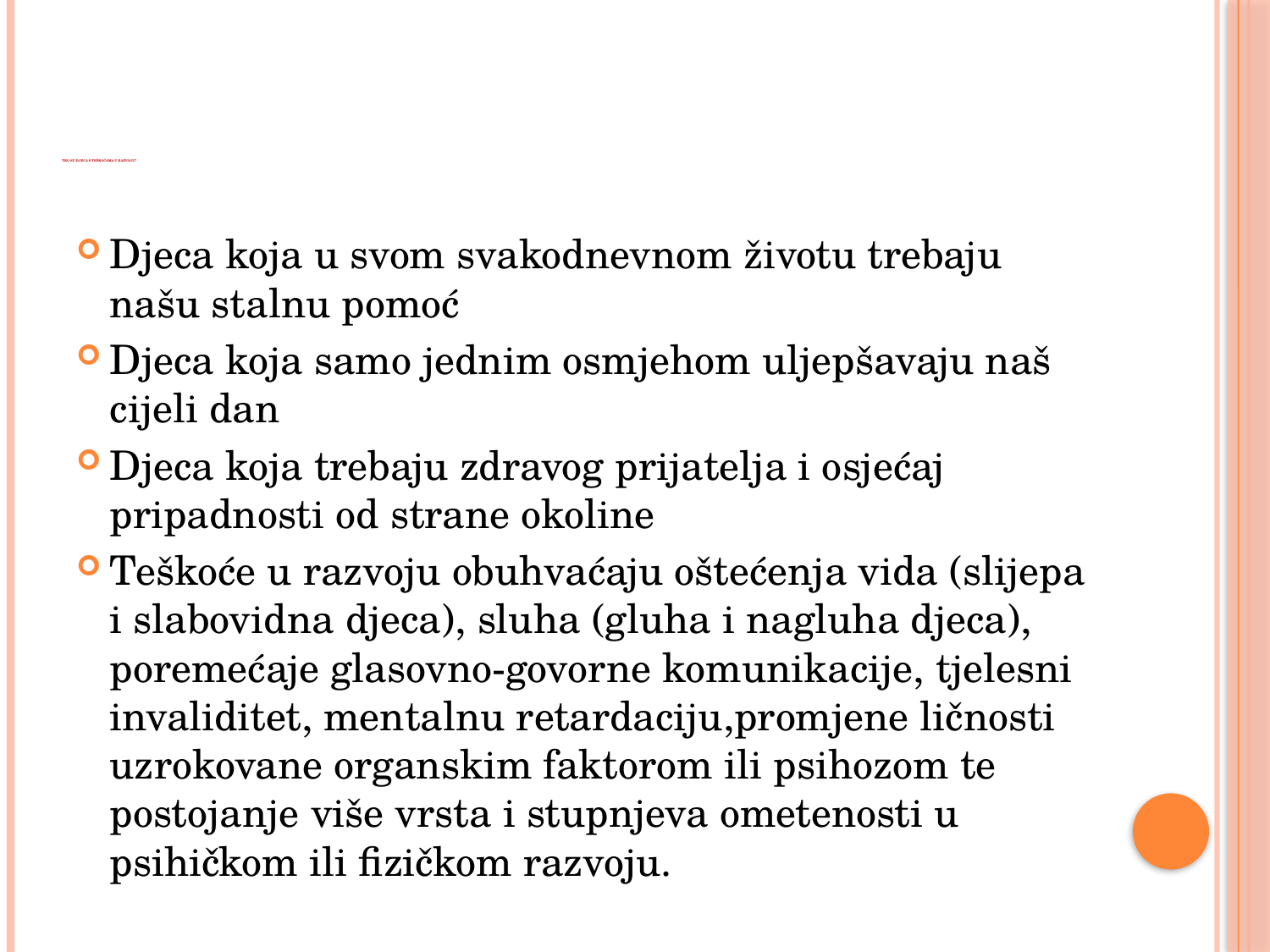

# TKO SU DJECA S TEŠKOĆAMA U RAZVOJU?
Djeca koja u svom svakodnevnom životu trebaju našu stalnu pomoć
Djeca koja samo jednim osmjehom uljepšavaju naš cijeli dan
Djeca koja trebaju zdravog prijatelja i osjećaj pripadnosti od strane okoline
Teškoće u razvoju obuhvaćaju oštećenja vida (slijepa i slabovidna djeca), sluha (gluha i nagluha djeca), poremećaje glasovno-govorne komunikacije, tjelesni invaliditet, mentalnu retardaciju,promjene ličnosti uzrokovane organskim faktorom ili psihozom te postojanje više vrsta i stupnjeva ometenosti u psihičkom ili fizičkom razvoju.